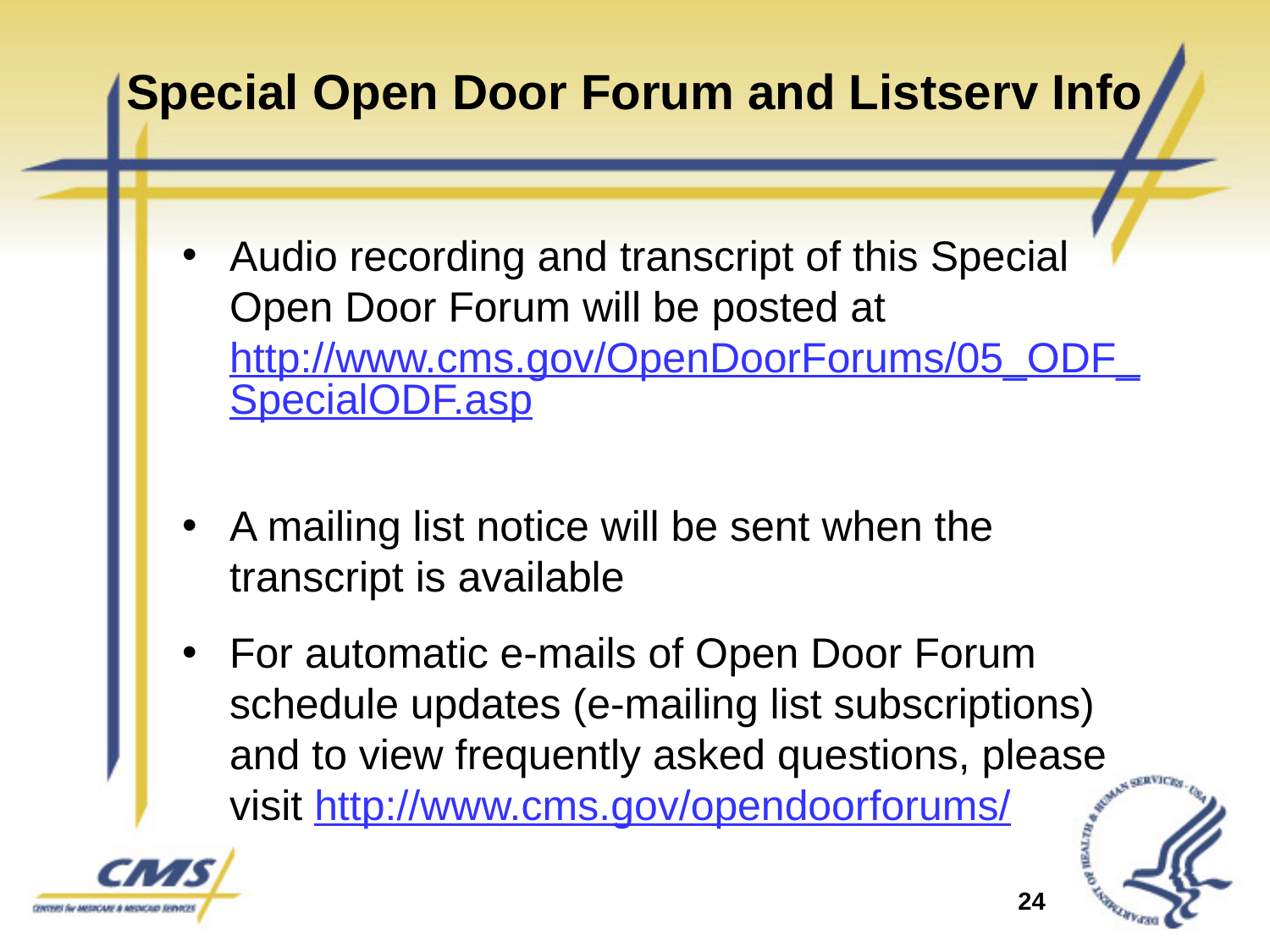

# Special Open Door Forum and Listserv Info
Audio recording and transcript of this Special Open Door Forum will be posted at http://www.cms.gov/OpenDoorForums/05_ODF_SpecialODF.asp
A mailing list notice will be sent when the transcript is available
For automatic e‑mails of Open Door Forum schedule updates (e‑mailing list subscriptions) and to view frequently asked questions, please visit http://www.cms.gov/opendoorforums/